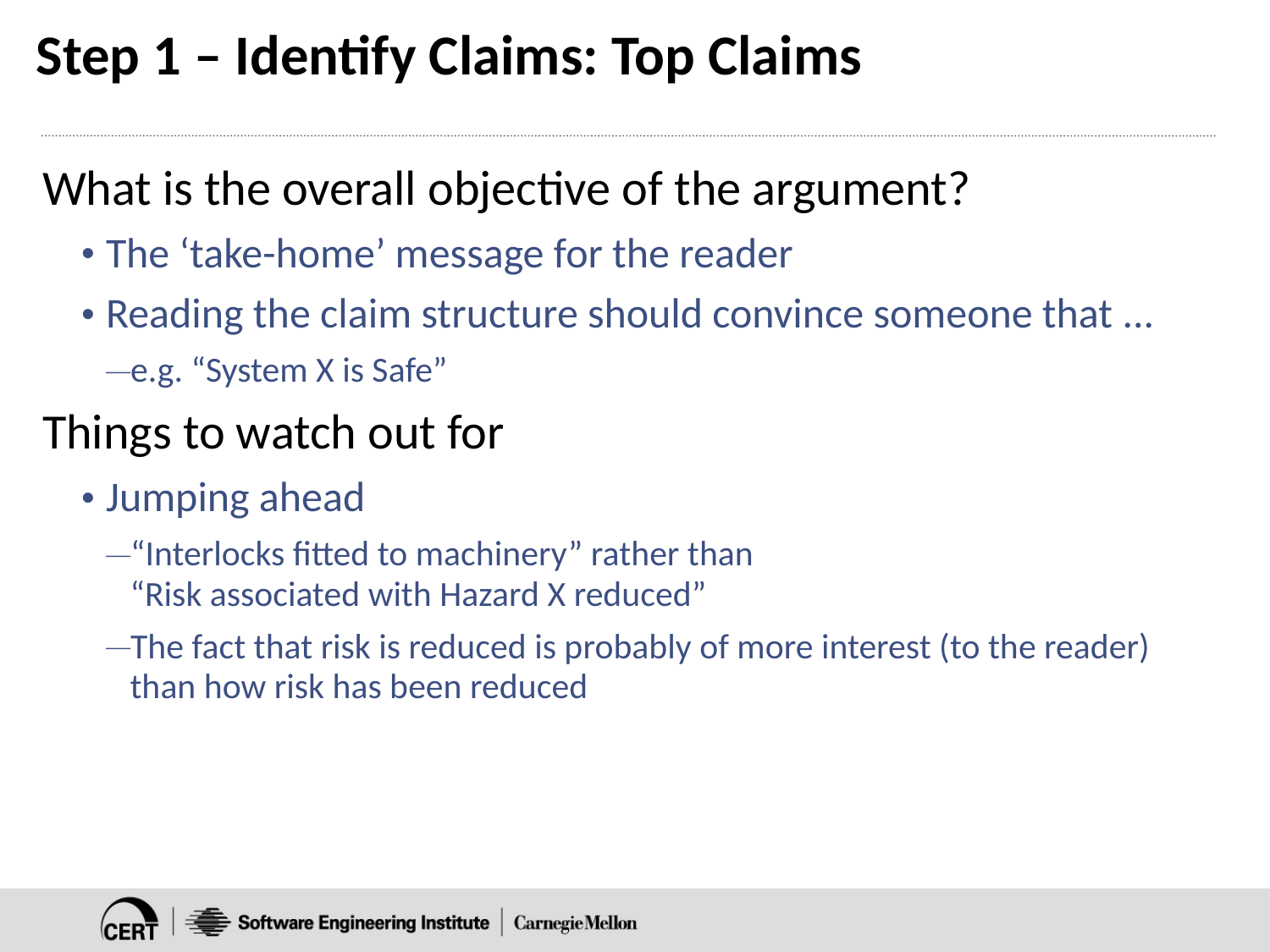

# Step 1 – Identify Claims: Top Claims
What is the overall objective of the argument?
The ‘take-home’ message for the reader
Reading the claim structure should convince someone that ...
e.g. “System X is Safe”
Things to watch out for
Jumping ahead
“Interlocks fitted to machinery” rather than
“Risk associated with Hazard X reduced”
The fact that risk is reduced is probably of more interest (to the reader) than how risk has been reduced